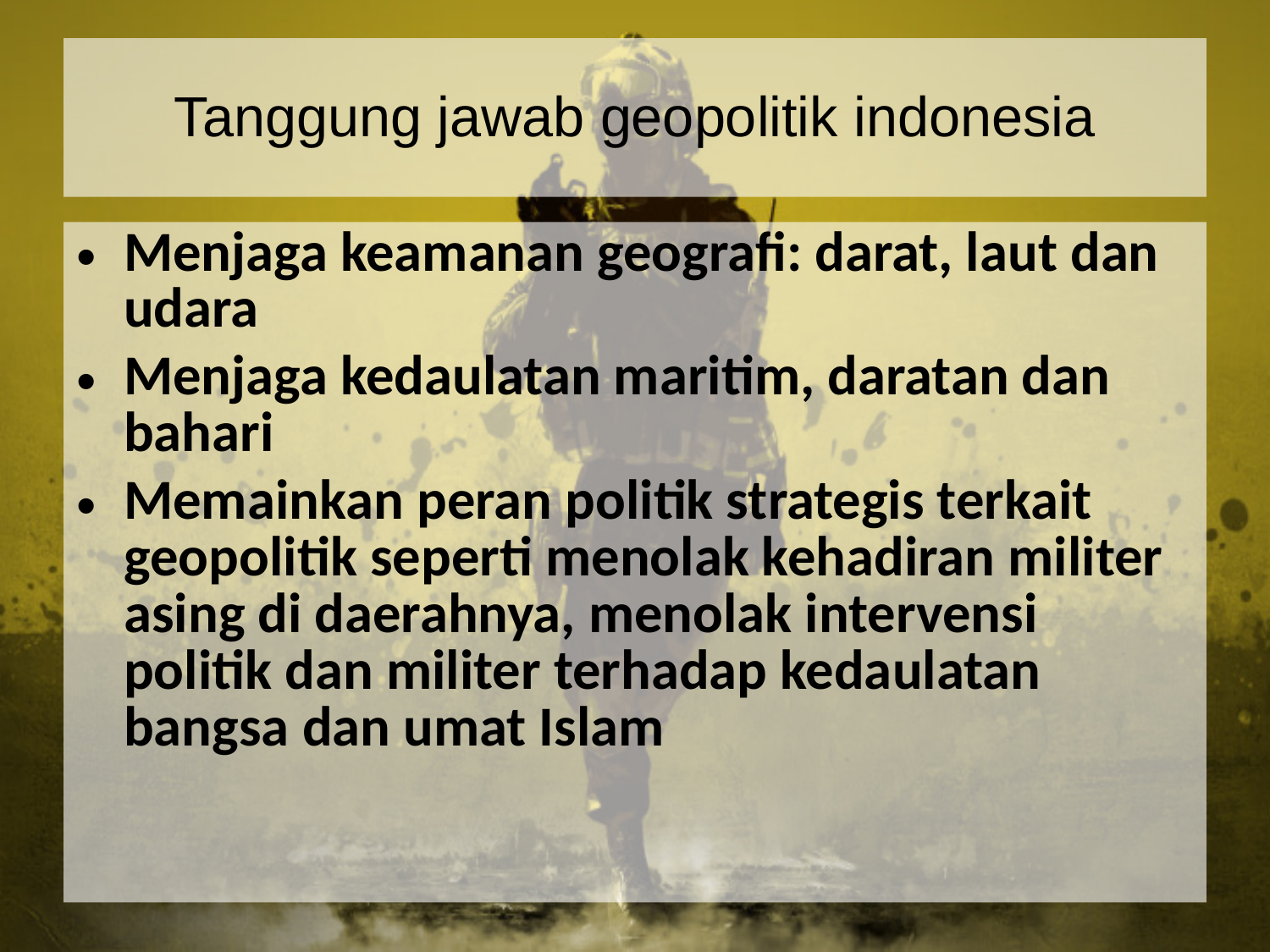

# Tanggung jawab geopolitik indonesia
Menjaga keamanan geografi: darat, laut dan udara
Menjaga kedaulatan maritim, daratan dan bahari
Memainkan peran politik strategis terkait geopolitik seperti menolak kehadiran militer asing di daerahnya, menolak intervensi politik dan militer terhadap kedaulatan bangsa dan umat Islam